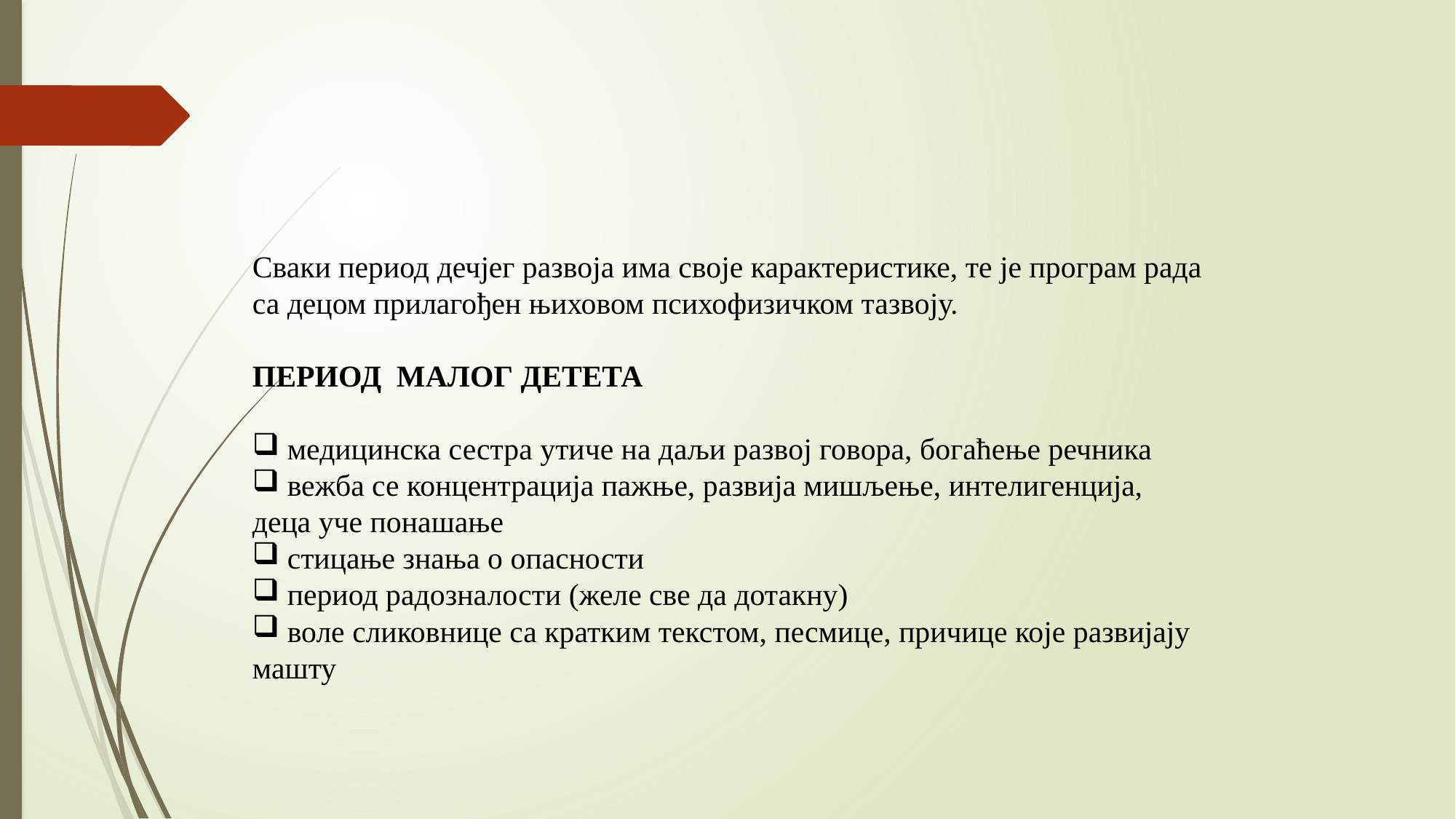

Сваки период дечјег развоја има своје карактеристике, те је програм рада
са децом прилагођен њиховом психофизичком тазвоју.

ПЕРИОД  МАЛОГ ДЕТЕТА

 медицинска сестра утиче на даљи развој говора, богаћење речника
 вежба се концентрација пажње, развија мишљење, интелигенција,
деца уче понашање
 стицање знања о опасности
 период радозналости (желе све да дотакну)
 воле сликовнице са кратким текстом, песмице, причице које развијају
машту